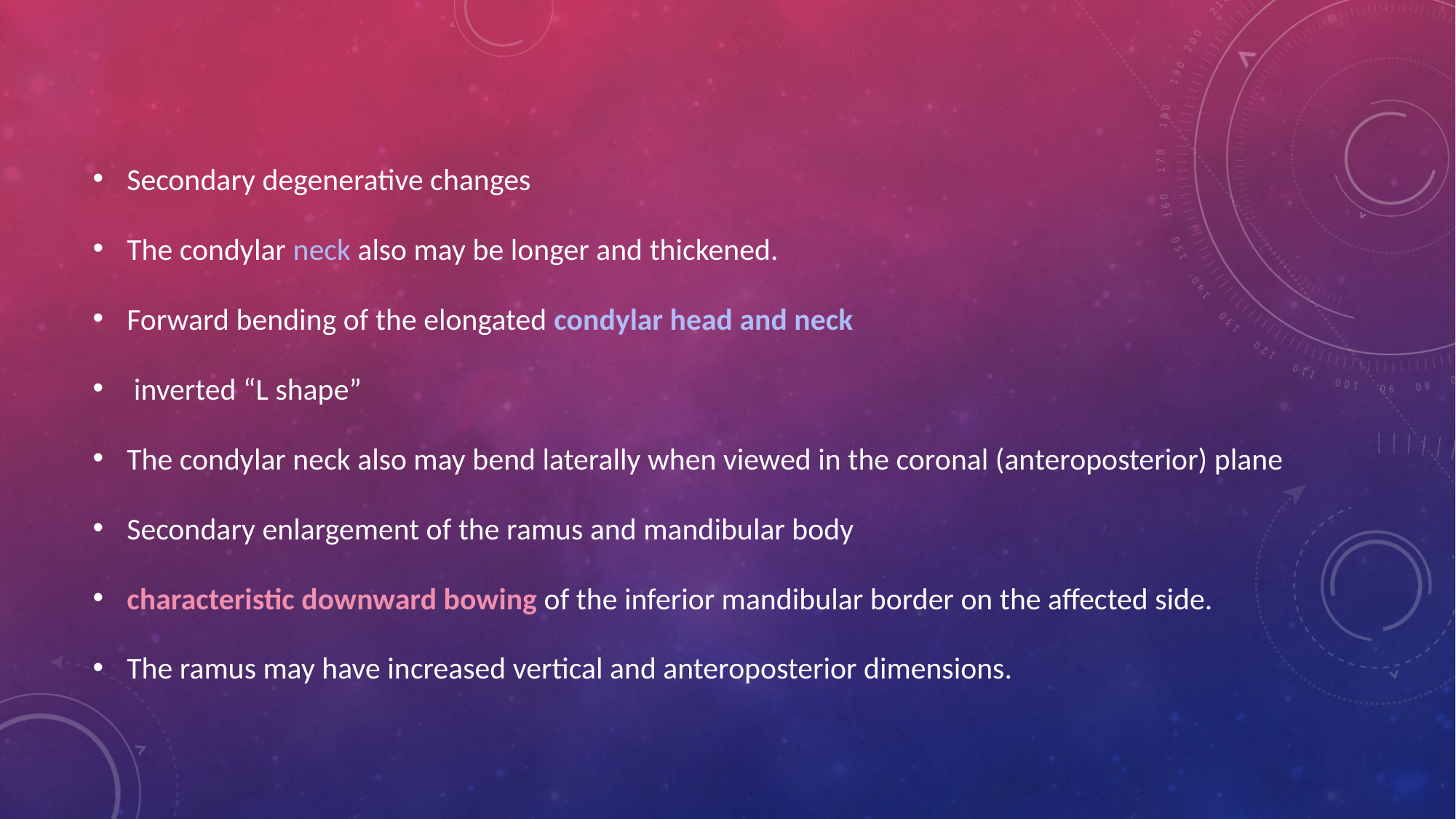

Secondary degenerative changes
The condylar neck also may be longer and thickened.
Forward bending of the elongated condylar head and neck
 inverted “L shape”
The condylar neck also may bend laterally when viewed in the coronal (anteroposterior) plane
Secondary enlargement of the ramus and mandibular body
characteristic downward bowing of the inferior mandibular border on the affected side.
The ramus may have increased vertical and anteroposterior dimensions.